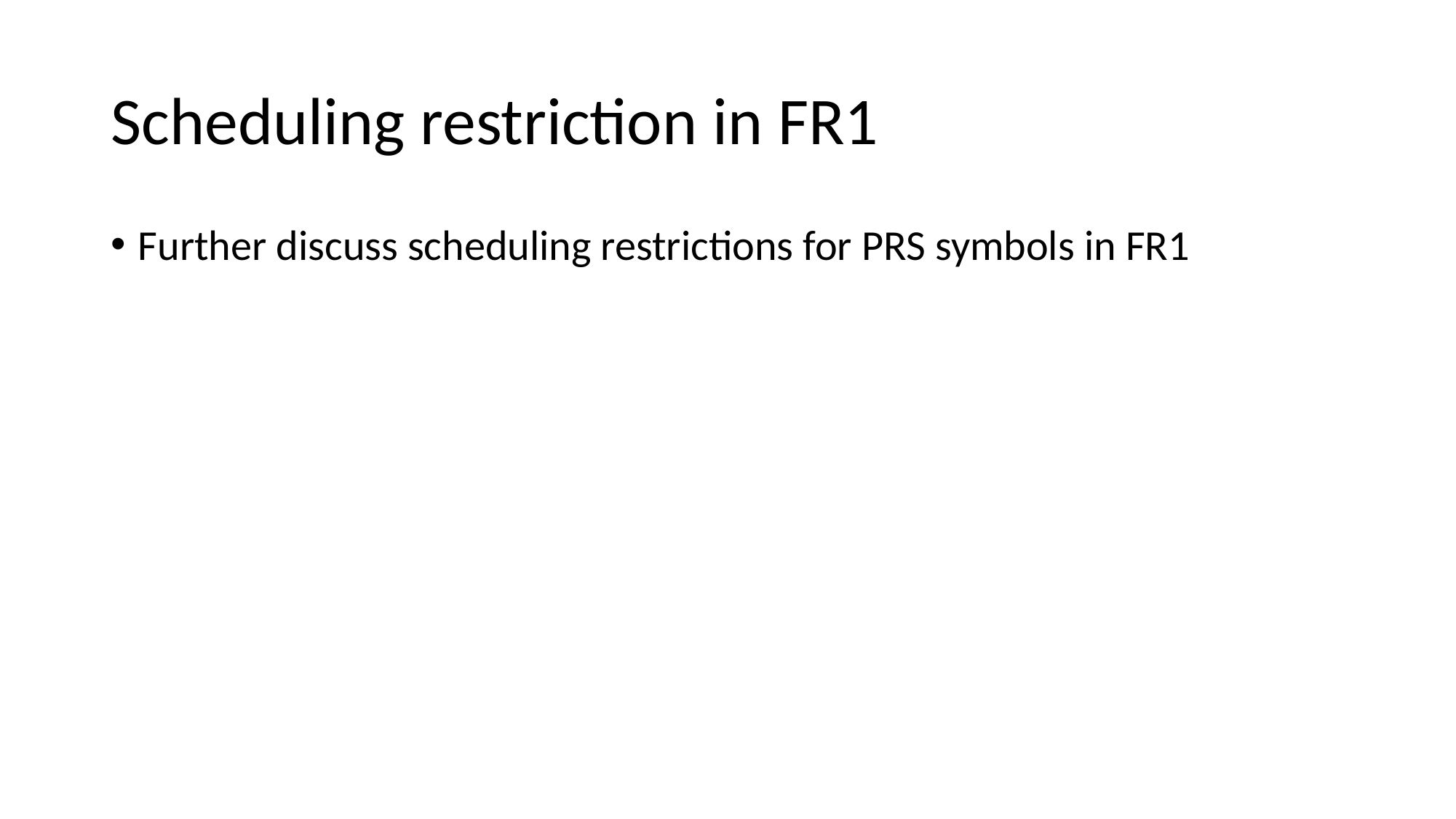

# Scheduling restriction in FR1
Further discuss scheduling restrictions for PRS symbols in FR1